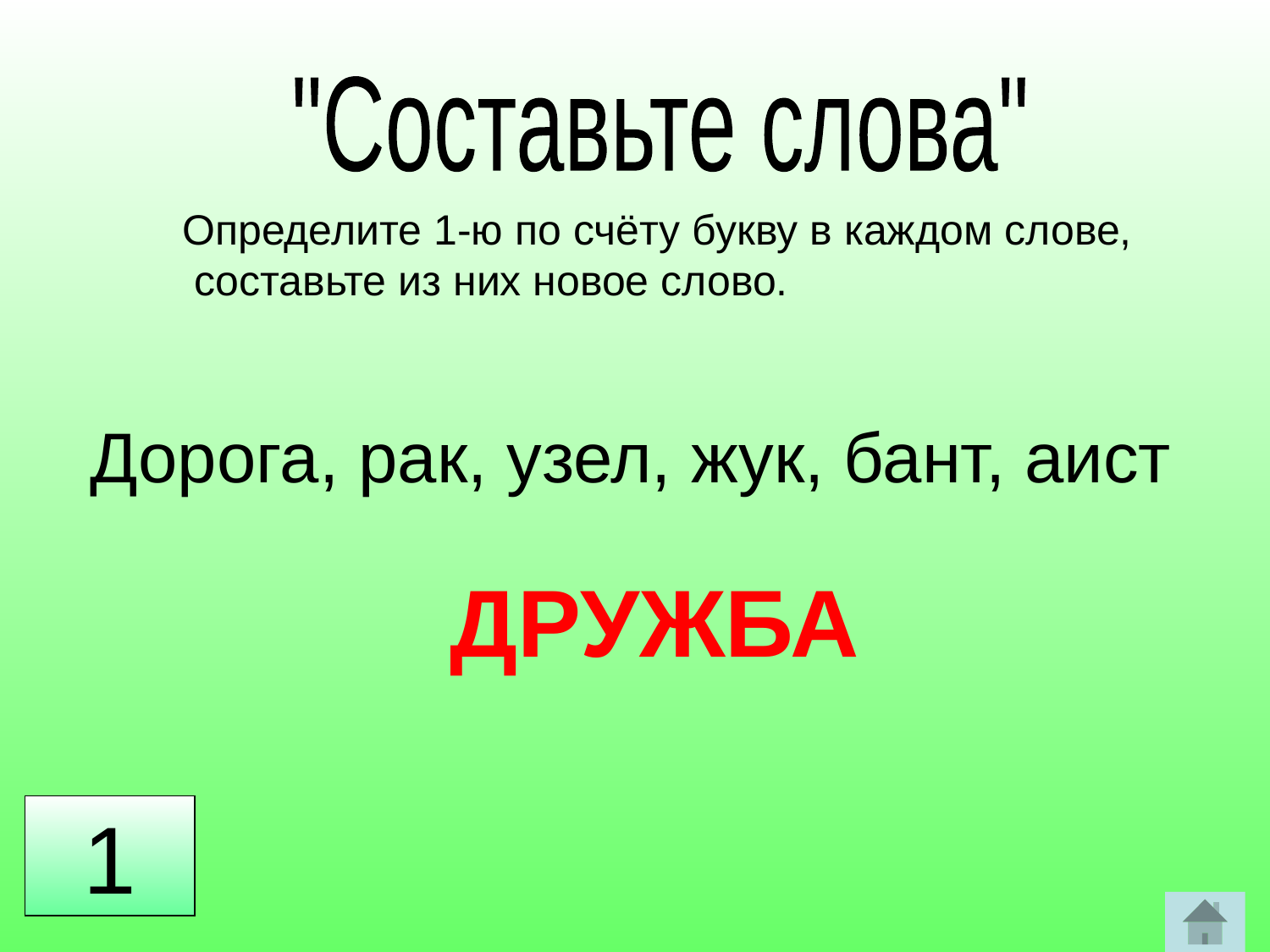

"Составьте слова"
Определите 1-ю по счёту букву в каждом слове,
 составьте из них новое слово.
Дорога, рак, узел, жук, бант, аист
ДРУЖБА
1